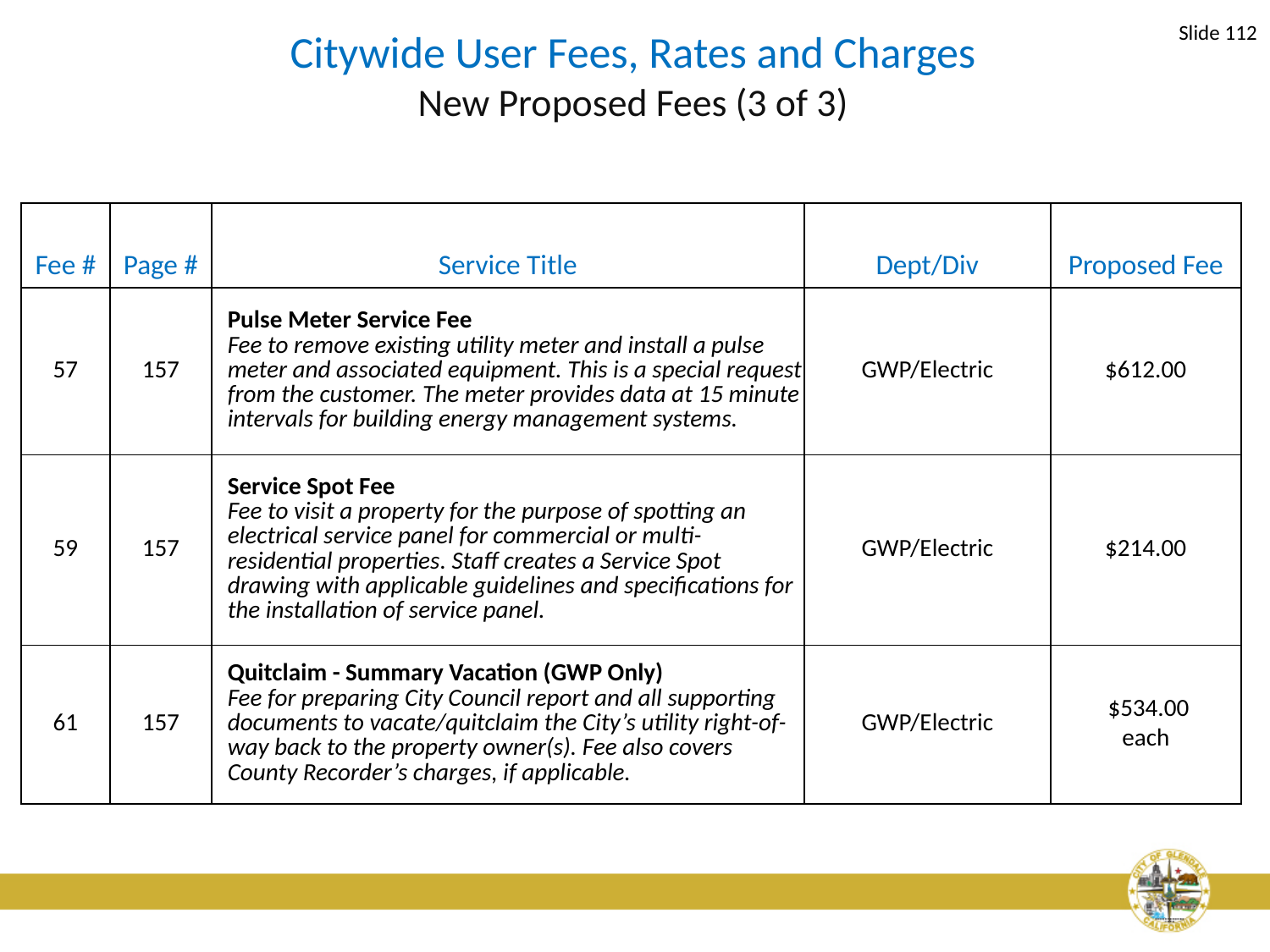

Slide 112
Citywide User Fees, Rates and Charges
New Proposed Fees (3 of 3)
| Fee # | Page # | Service Title | Dept/Div | Proposed Fee |
| --- | --- | --- | --- | --- |
| 57 | 157 | Pulse Meter Service Fee Fee to remove existing utility meter and install a pulse meter and associated equipment. This is a special request from the customer. The meter provides data at 15 minute intervals for building energy management systems. | GWP/Electric | $612.00 |
| 59 | 157 | Service Spot Fee Fee to visit a property for the purpose of spotting an electrical service panel for commercial or multi-residential properties. Staff creates a Service Spot drawing with applicable guidelines and specifications for the installation of service panel. | GWP/Electric | $214.00 |
| 61 | 157 | Quitclaim - Summary Vacation (GWP Only) Fee for preparing City Council report and all supporting documents to vacate/quitclaim the City’s utility right-of-way back to the property owner(s). Fee also covers County Recorder’s charges, if applicable. | GWP/Electric | $534.00 each |